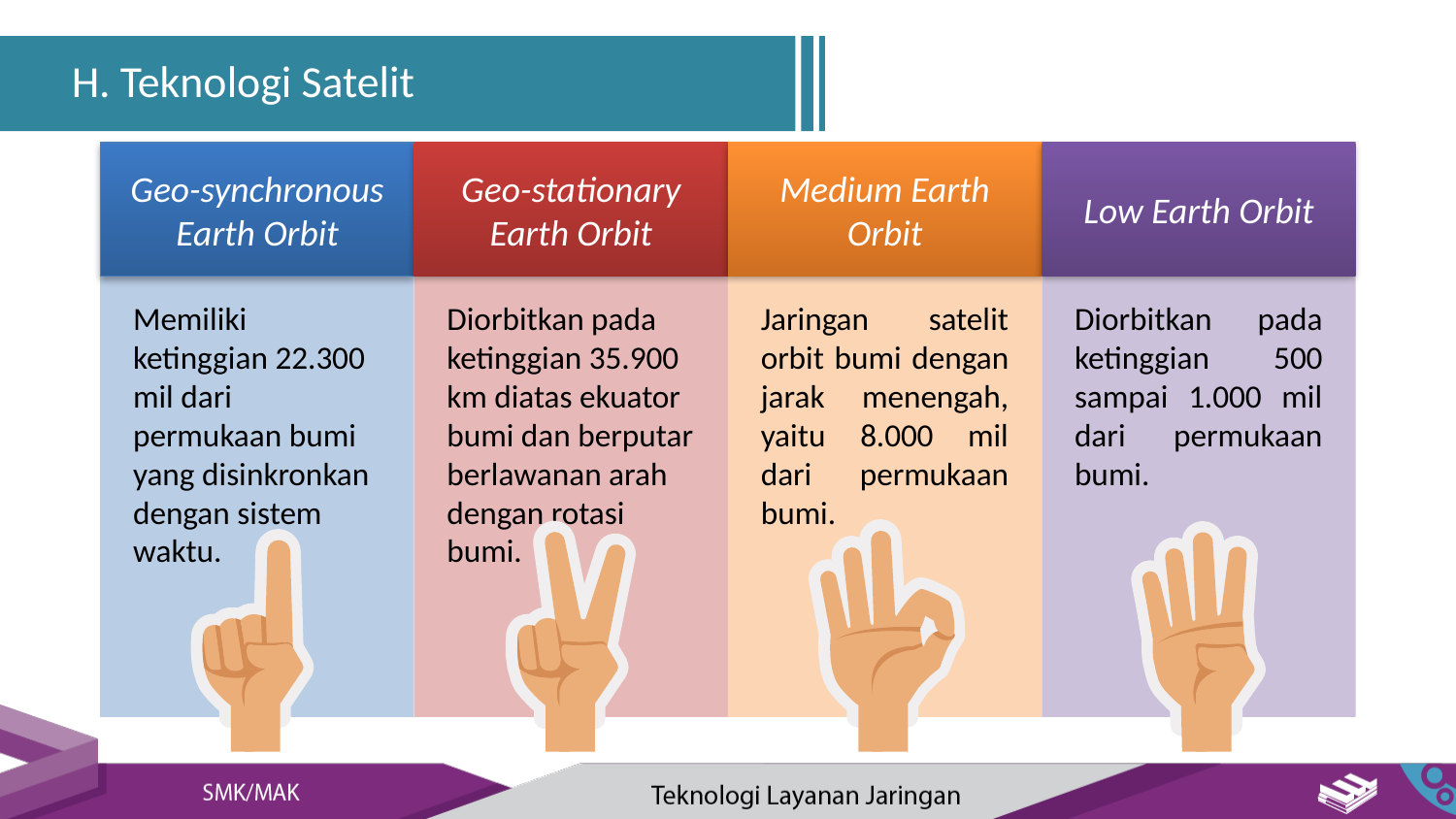

H. Teknologi Satelit
Geo-synchronous Earth Orbit
Geo-stationary Earth Orbit
Medium Earth Orbit
Low Earth Orbit
Memiliki ketinggian 22.300 mil dari permukaan bumi yang disinkronkan dengan sistem waktu.
Diorbitkan pada ketinggian 35.900 km diatas ekuator bumi dan berputar berlawanan arah dengan rotasi bumi.
Jaringan satelit orbit bumi dengan jarak menengah, yaitu 8.000 mil dari permukaan bumi.
Diorbitkan pada ketinggian 500 sampai 1.000 mil dari permukaan bumi.